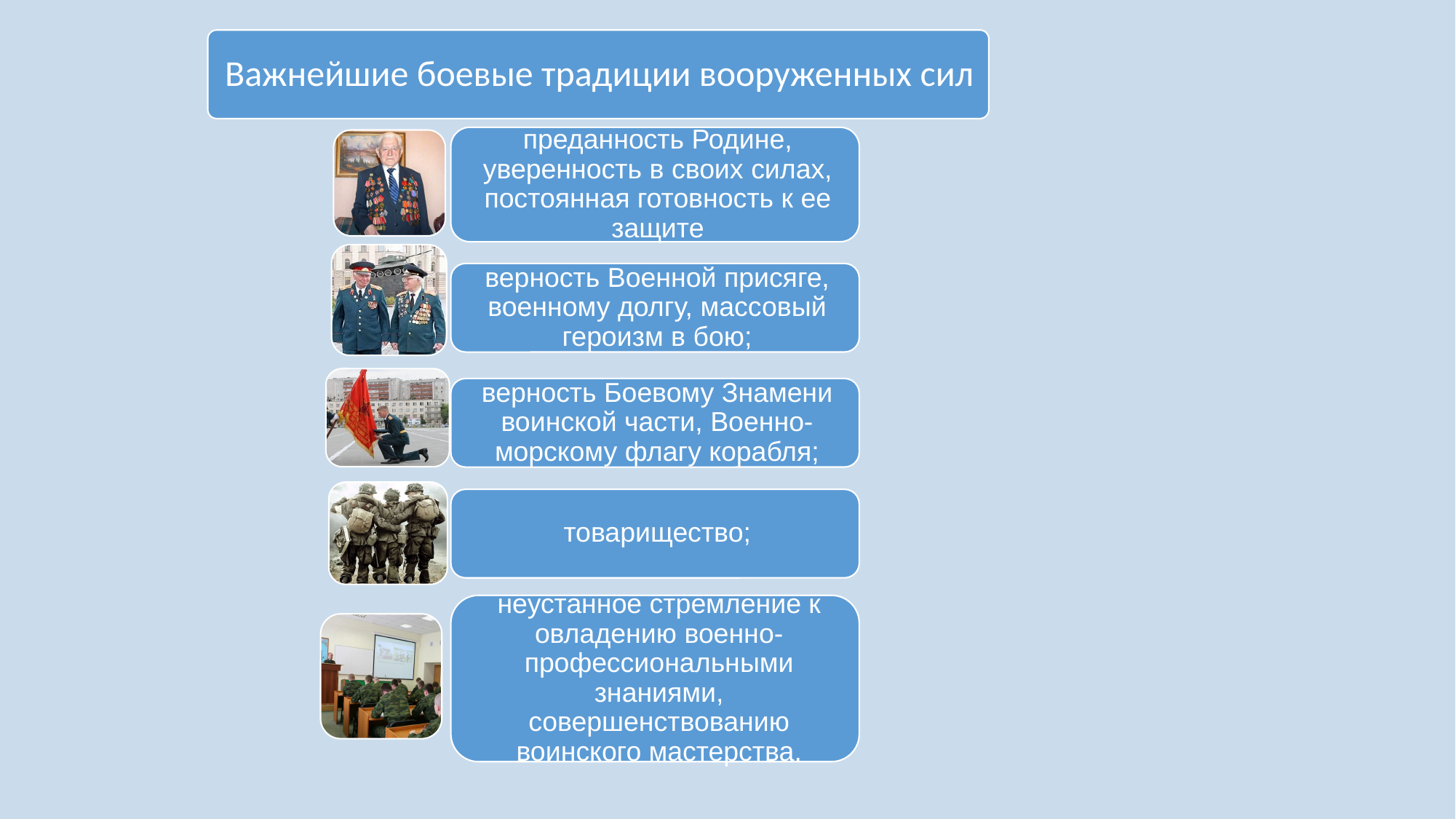

Важнейшие боевые традиции вооруженных сил
преданность Родине, уверенность в своих силах, постоянная готовность к ее защите
верность Военной присяге, военному долгу, массовый героизм в бою;
верность Боевому Знамени воинской части, Военно-морскому флагу корабля;
товарищество;
неустанное стремление к овладению военно-профессиональными знаниями, совершенствованию воинского мастерства.